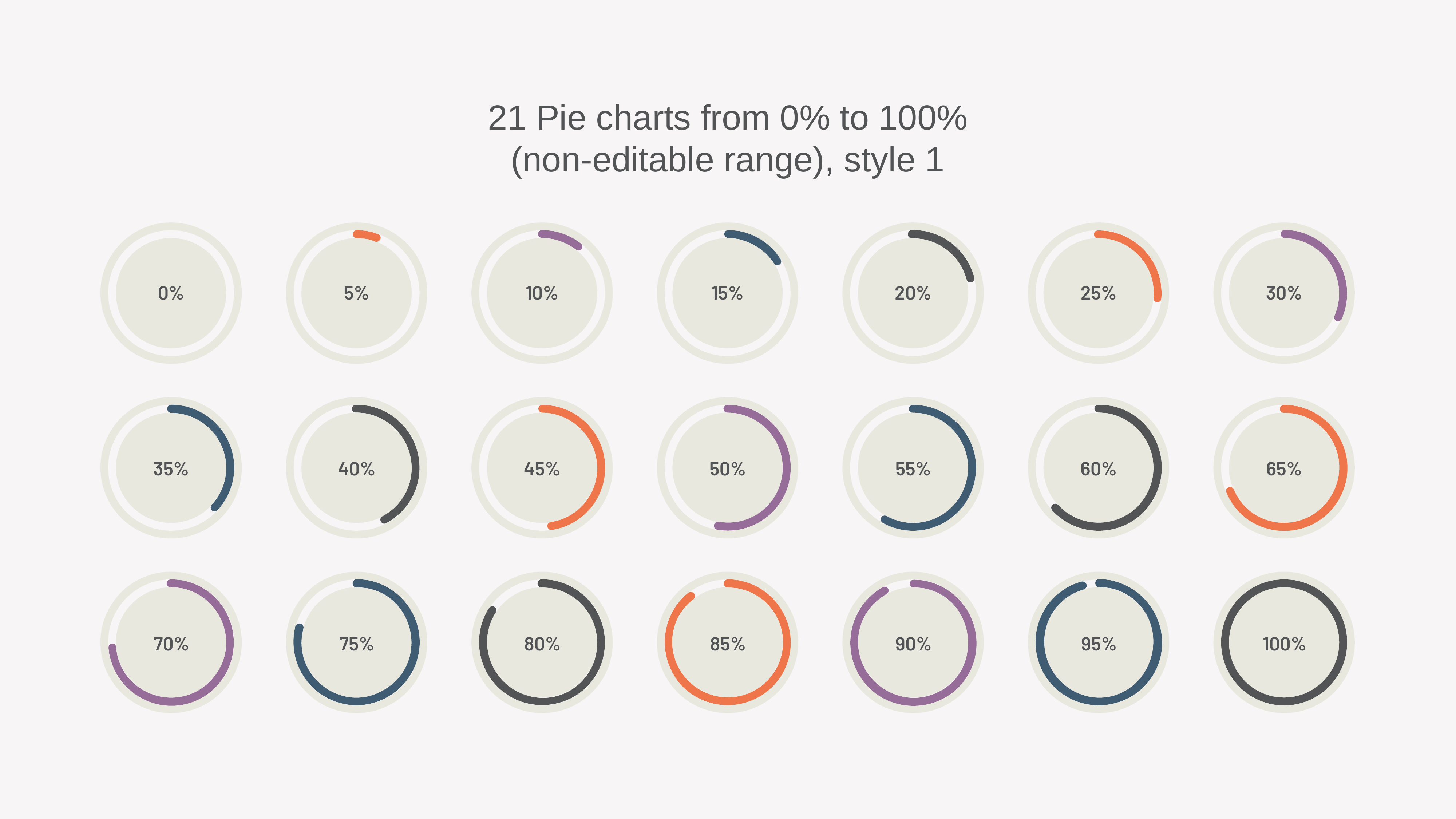

21 Pie charts from 0% to 100% (non-editable range), style 1

5%
10%
20%
30%
0%
15%
25%

40%
45%
55%
65%
35%
50%
60%

70%
75%
80%
85%
90%
95%
100%